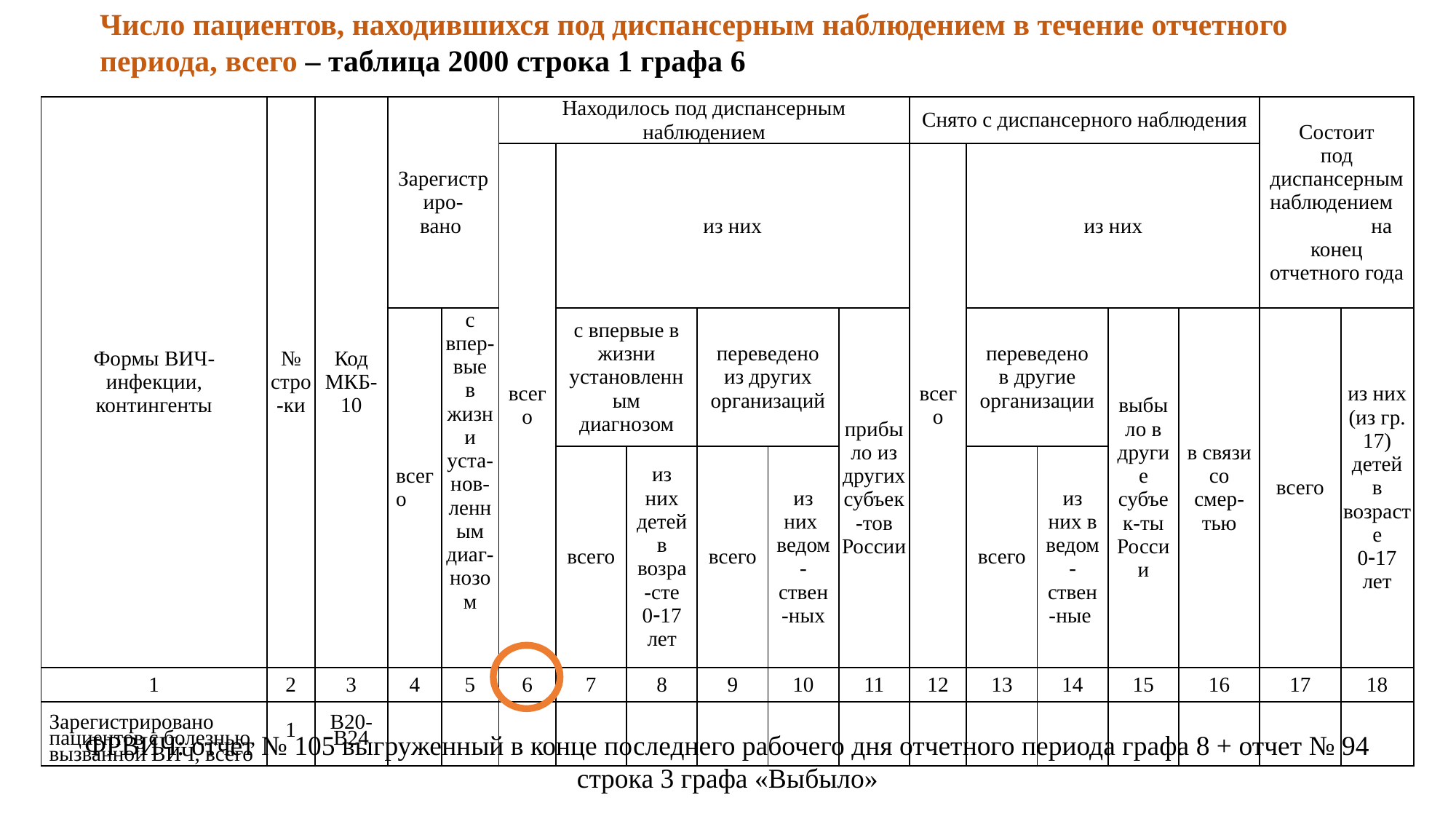

Число пациентов, находившихся под диспансерным наблюдением в течение отчетного периода, всего – таблица 2000 строка 1 графа 6
| Формы ВИЧ-инфекции, контингенты | № стро-ки | Код МКБ-10 | Зарегистриро- вано |  | Находилось под диспансерным наблюдением |  |  |  |  |  | Снято с диспансерного наблюдения |  |  |  |  | Состоит под диспансерным наблюдением на конец отчетного года |  |
| --- | --- | --- | --- | --- | --- | --- | --- | --- | --- | --- | --- | --- | --- | --- | --- | --- | --- |
|  |  |  |  |  | всего | из них |  |  |  |  | всего | из них |  |  |  |  |  |
|  |  |  | всего | с впер-вые в жизни уста-нов-ленным диаг-нозом |  | с впервые в жизни установленным диагнозом |  | переведено из других организаций |  | прибыло из других субъек-тов России |  | переведено в другие организации |  | выбыло в другие субъек-ты России | в связи со смер-тью | всего | из них (из гр. 17) детей в возрасте 0−17 лет |
|  |  |  |  |  |  | всего | из них детей в возра-сте 0−17 лет | всего | из них ведом-ствен-ных |  |  | всего | из них в ведом-ствен-ные |  |  |  |  |
| 1 | 2 | 3 | 4 | 5 | 6 | 7 | 8 | 9 | 10 | 11 | 12 | 13 | 14 | 15 | 16 | 17 | 18 |
| Зарегистрировано пациентов с болезнью, вызванной ВИЧ, всего | 1 | В20-В24 |  |  |  |  |  |  |  |  |  |  |  |  |  |  |  |

ФРВИЧ: отчет № 105 выгруженный в конце последнего рабочего дня отчетного периода графа 8 + отчет № 94 строка 3 графа «Выбыло»